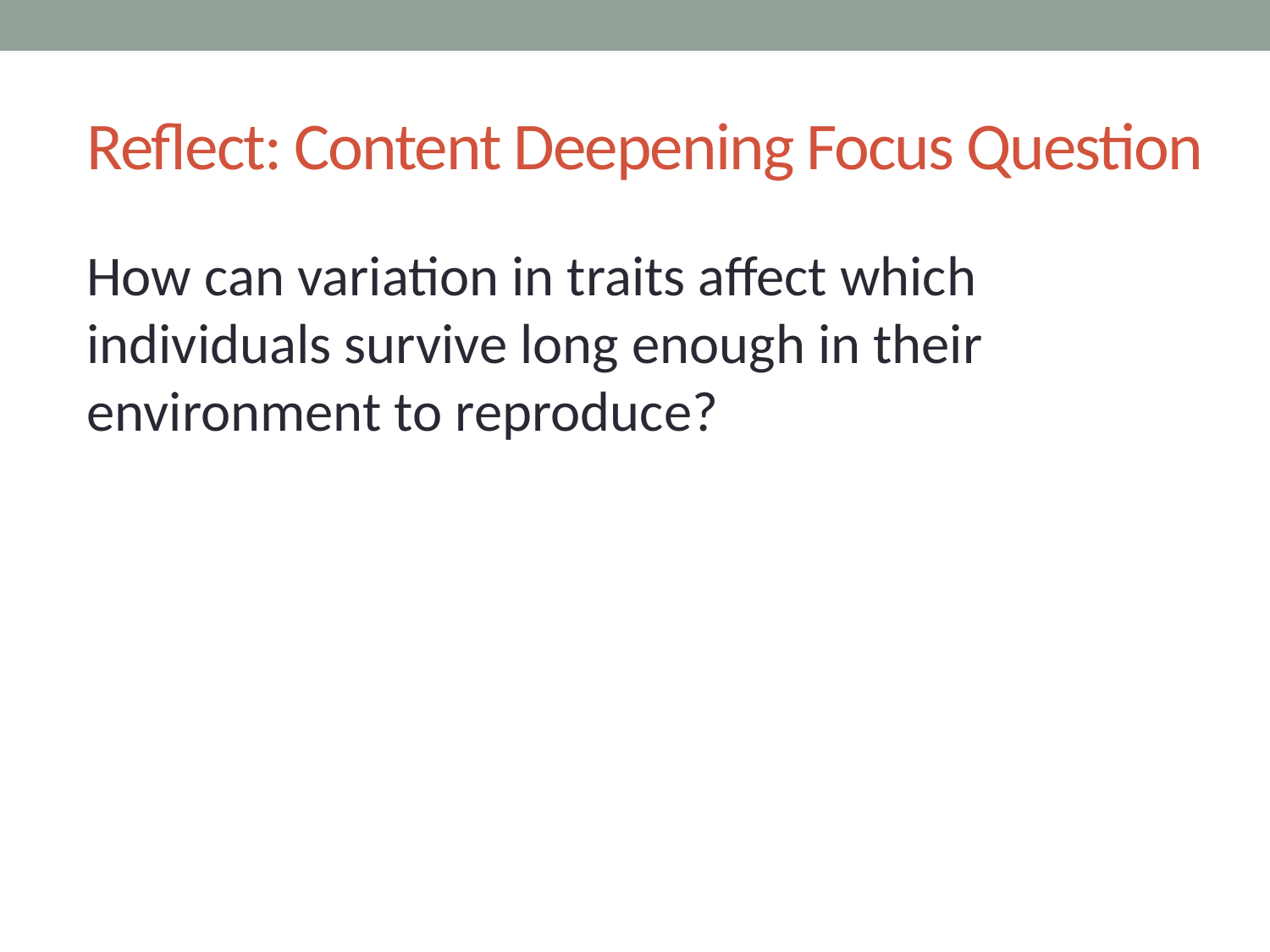

# Reflect: Content Deepening Focus Question
How can variation in traits affect which individuals survive long enough in their environment to reproduce?